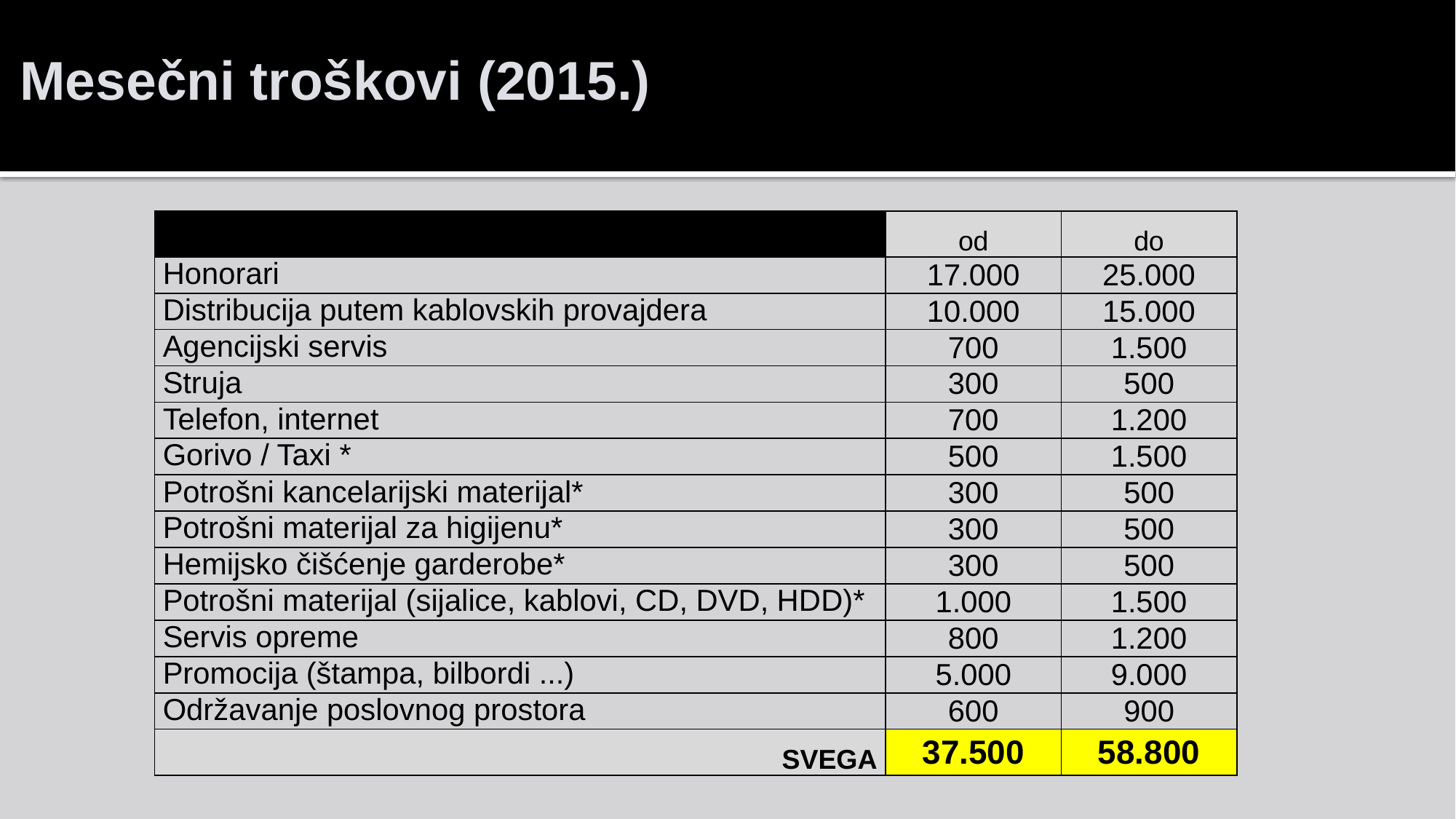

Mesečni troškovi (2015.)

|  | od | do |
| --- | --- | --- |
| Honorari | 17.000 | 25.000 |
| Distribucija putem kablovskih provajdera | 10.000 | 15.000 |
| Agencijski servis | 700 | 1.500 |
| Struja | 300 | 500 |
| Telefon, internet | 700 | 1.200 |
| Gorivo / Taxi \* | 500 | 1.500 |
| Potrošni kancelarijski materijal\* | 300 | 500 |
| Potrošni materijal za higijenu\* | 300 | 500 |
| Hemijsko čišćenje garderobe\* | 300 | 500 |
| Potrošni materijal (sijalice, kablovi, CD, DVD, HDD)\* | 1.000 | 1.500 |
| Servis opreme | 800 | 1.200 |
| Promocija (štampa, bilbordi ...) | 5.000 | 9.000 |
| Održavanje poslovnog prostora | 600 | 900 |
| SVEGA | 37.500 | 58.800 |